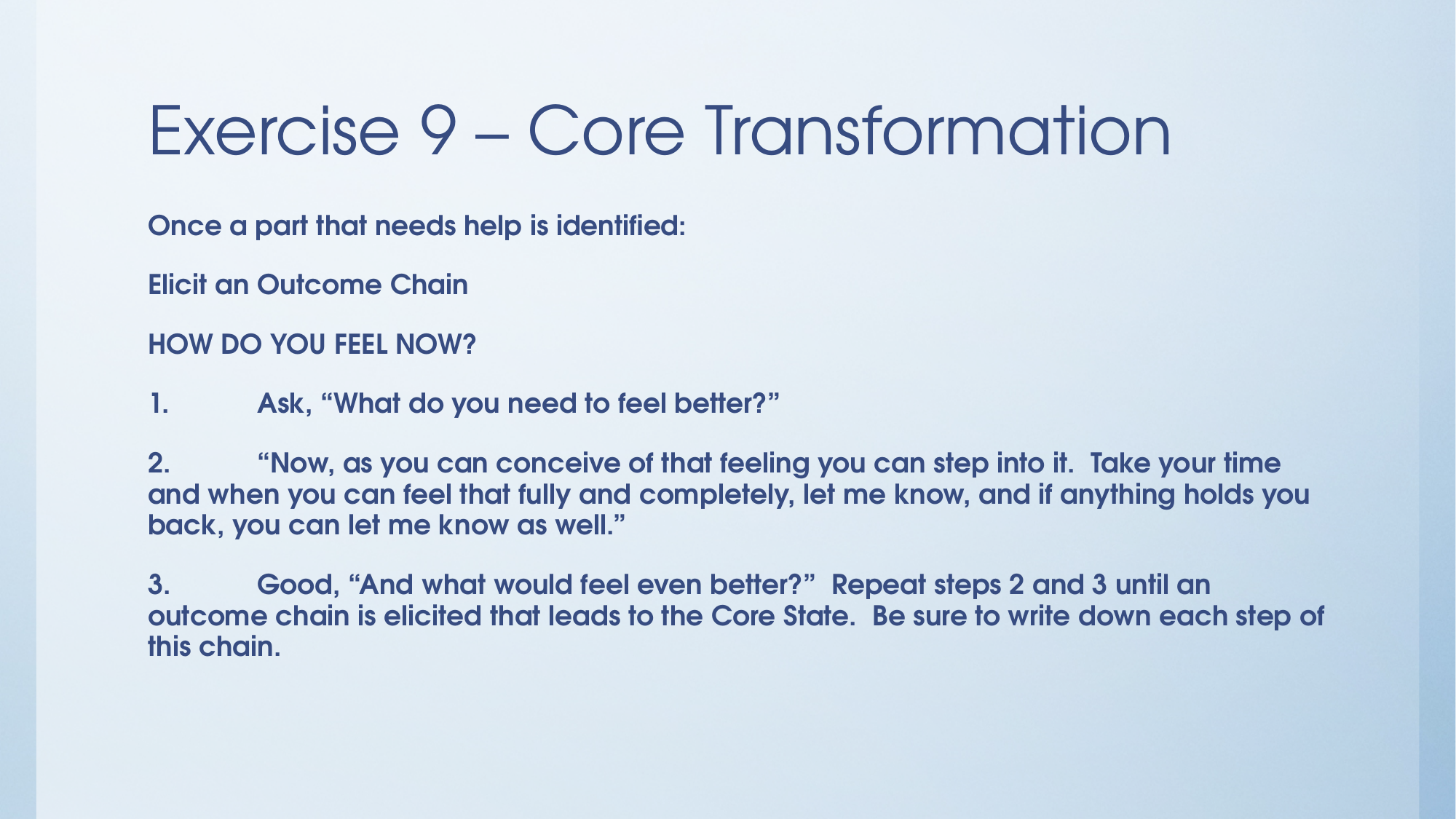

# Exercise 9 – Core Transformation
Once a part that needs help is identified:
Elicit an Outcome Chain
HOW DO YOU FEEL NOW?
1.	Ask, “What do you need to feel better?”
2.	“Now, as you can conceive of that feeling you can step into it.  Take your time and when you can feel that fully and completely, let me know, and if anything holds you back, you can let me know as well.”
3.	Good, “And what would feel even better?”  Repeat steps 2 and 3 until an outcome chain is elicited that leads to the Core State.  Be sure to write down each step of this chain.